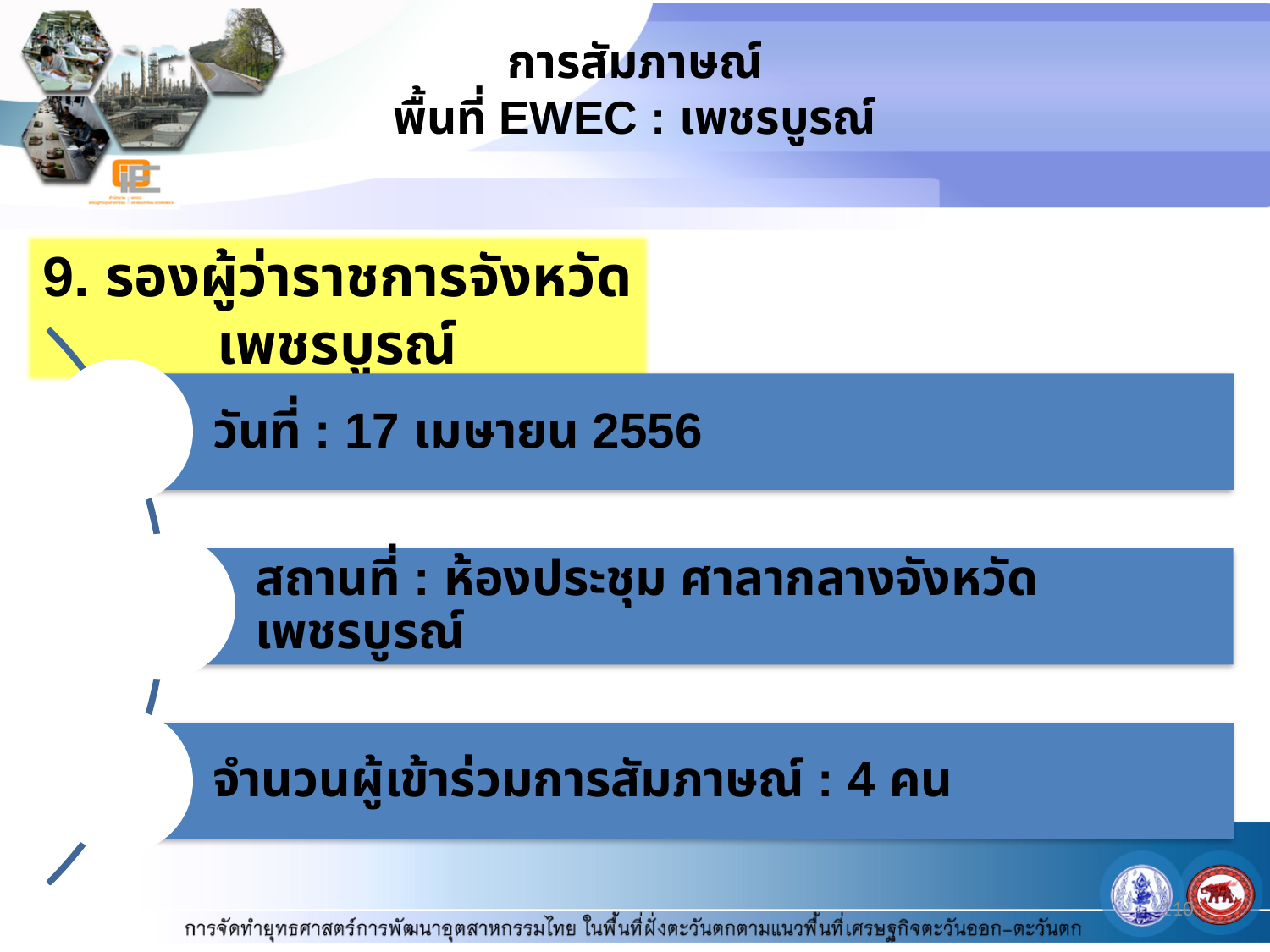

# การสัมภาษณ์ พื้นที่ EWEC : เพชรบูรณ์
9. รองผู้ว่าราชการจังหวัดเพชรบูรณ์
วันที่ : 17 เมษายน 2556
สถานที่ : ห้องประชุม ศาลากลางจังหวัดเพชรบูรณ์
จำนวนผู้เข้าร่วมการสัมภาษณ์ : 4 คน
110